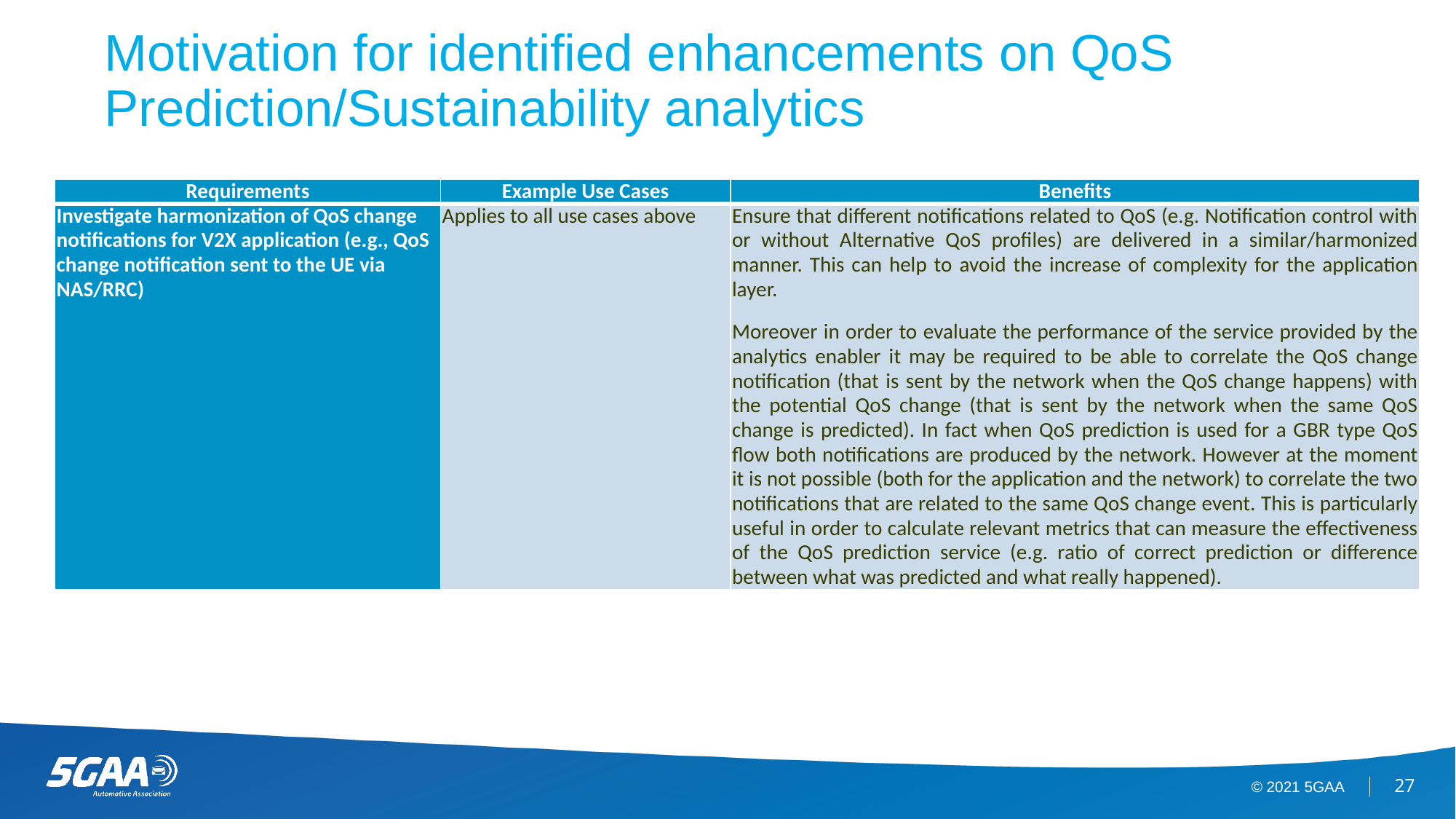

# Motivation for identified enhancements on QoS Prediction/Sustainability analytics
| Requirements | Example Use Cases | Benefits |
| --- | --- | --- |
| Investigate harmonization of QoS change notifications for V2X application (e.g., QoS change notification sent to the UE via NAS/RRC) | Applies to all use cases above | Ensure that different notifications related to QoS (e.g. Notification control with or without Alternative QoS profiles) are delivered in a similar/harmonized manner. This can help to avoid the increase of complexity for the application layer. Moreover in order to evaluate the performance of the service provided by the analytics enabler it may be required to be able to correlate the QoS change notification (that is sent by the network when the QoS change happens) with the potential QoS change (that is sent by the network when the same QoS change is predicted). In fact when QoS prediction is used for a GBR type QoS flow both notifications are produced by the network. However at the moment it is not possible (both for the application and the network) to correlate the two notifications that are related to the same QoS change event. This is particularly useful in order to calculate relevant metrics that can measure the effectiveness of the QoS prediction service (e.g. ratio of correct prediction or difference between what was predicted and what really happened). |